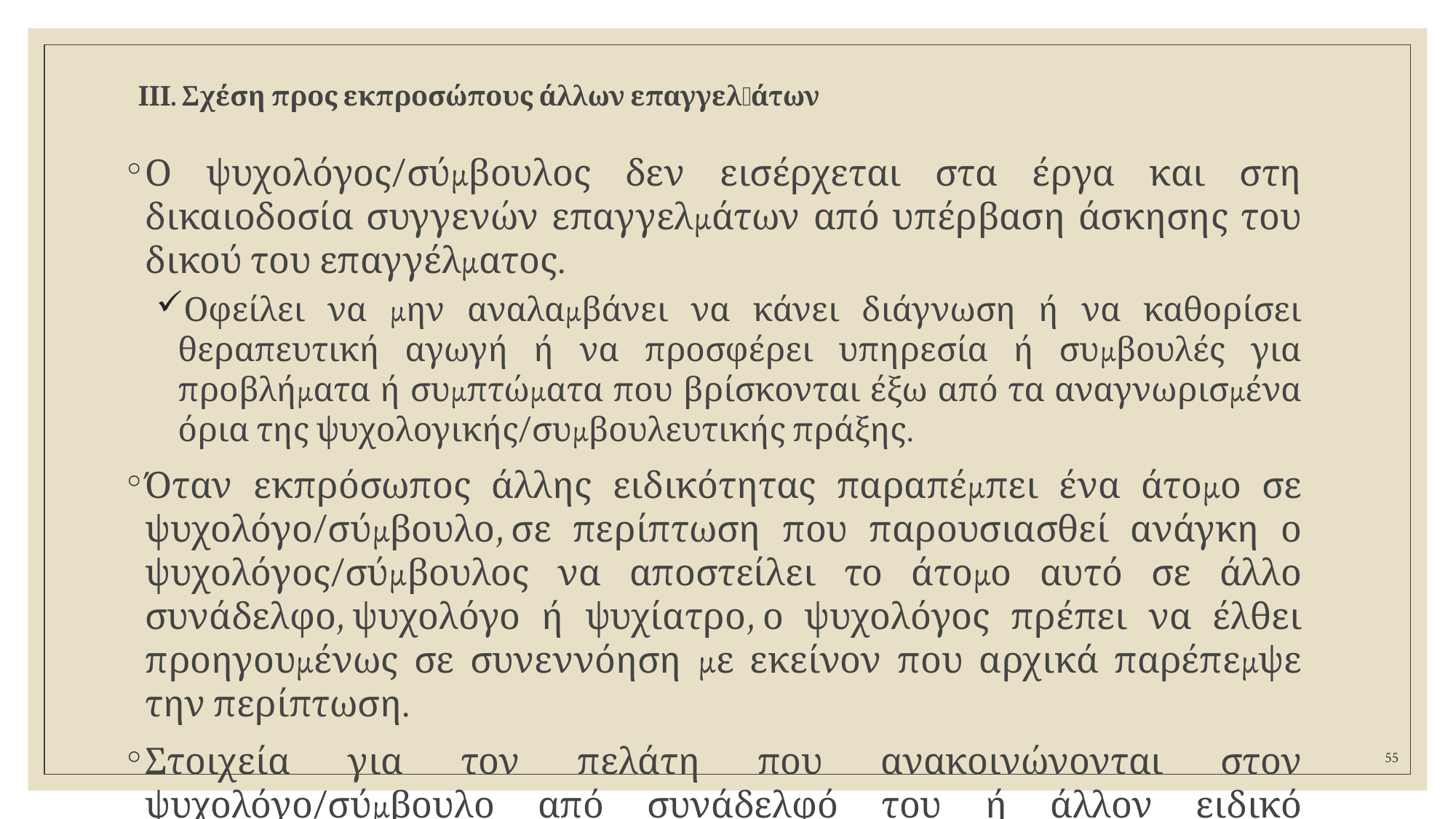

# ΙΙΙ. Σχέση προς εκπροσώπους άλλων επαγγελμάτων
Ο ψυχολόγος/σύμβουλος δεν εισέρχεται στα έργα και στη δικαιοδοσία συγγενών επαγγελμάτων από υπέρβαση άσκησης του δικού του επαγγέλματος.
Οφείλει να μην αναλαμβάνει να κάνει διάγνωση ή να καθορίσει θεραπευτική αγωγή ή να προσφέρει υπηρεσία ή συμβουλές για προβλήματα ή συμπτώματα που βρίσκονται έξω από τα αναγνωρισμένα όρια της ψυχολογικής/συμβουλευτικής πράξης.
Όταν εκπρόσωπος άλλης ειδικότητας παραπέμπει ένα άτομο σε ψυχολόγο/σύμβουλο, σε περίπτωση που παρουσιασθεί ανάγκη ο ψυχολόγος/σύμβουλος να αποστείλει το άτομο αυτό σε άλλο συνάδελφο, ψυχολόγο ή ψυχίατρο, ο ψυχολόγος πρέπει να έλθει προηγουμένως σε συνεννόηση με εκείνον που αρχικά παρέπεμψε την περίπτωση.
Στοιχεία για τον πελάτη που ανακοινώνονται στον ψυχολόγο/σύμβουλο από συνάδελφό του ή άλλον ειδικό επιστήμονα, γνωστοποιούνται μόνο ύστερα από συγκατάθεση εκείνου που τα παρείχε.

55